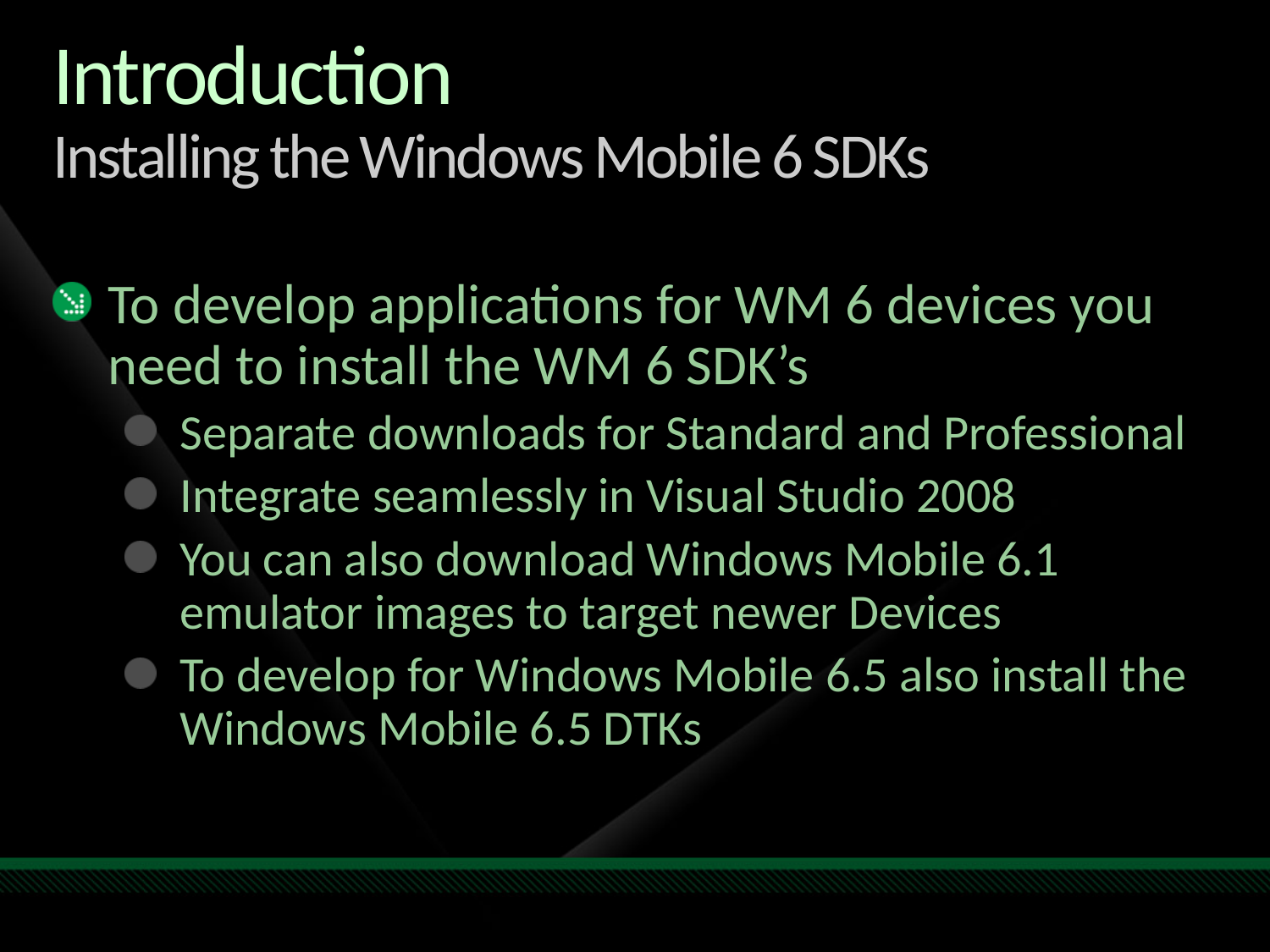

# Introduction Installing the Windows Mobile 6 SDKs

To develop applications for WM 6 devices you need to install the WM 6 SDK’s
Separate downloads for Standard and Professional
Integrate seamlessly in Visual Studio 2008
You can also download Windows Mobile 6.1 emulator images to target newer Devices
To develop for Windows Mobile 6.5 also install the Windows Mobile 6.5 DTKs